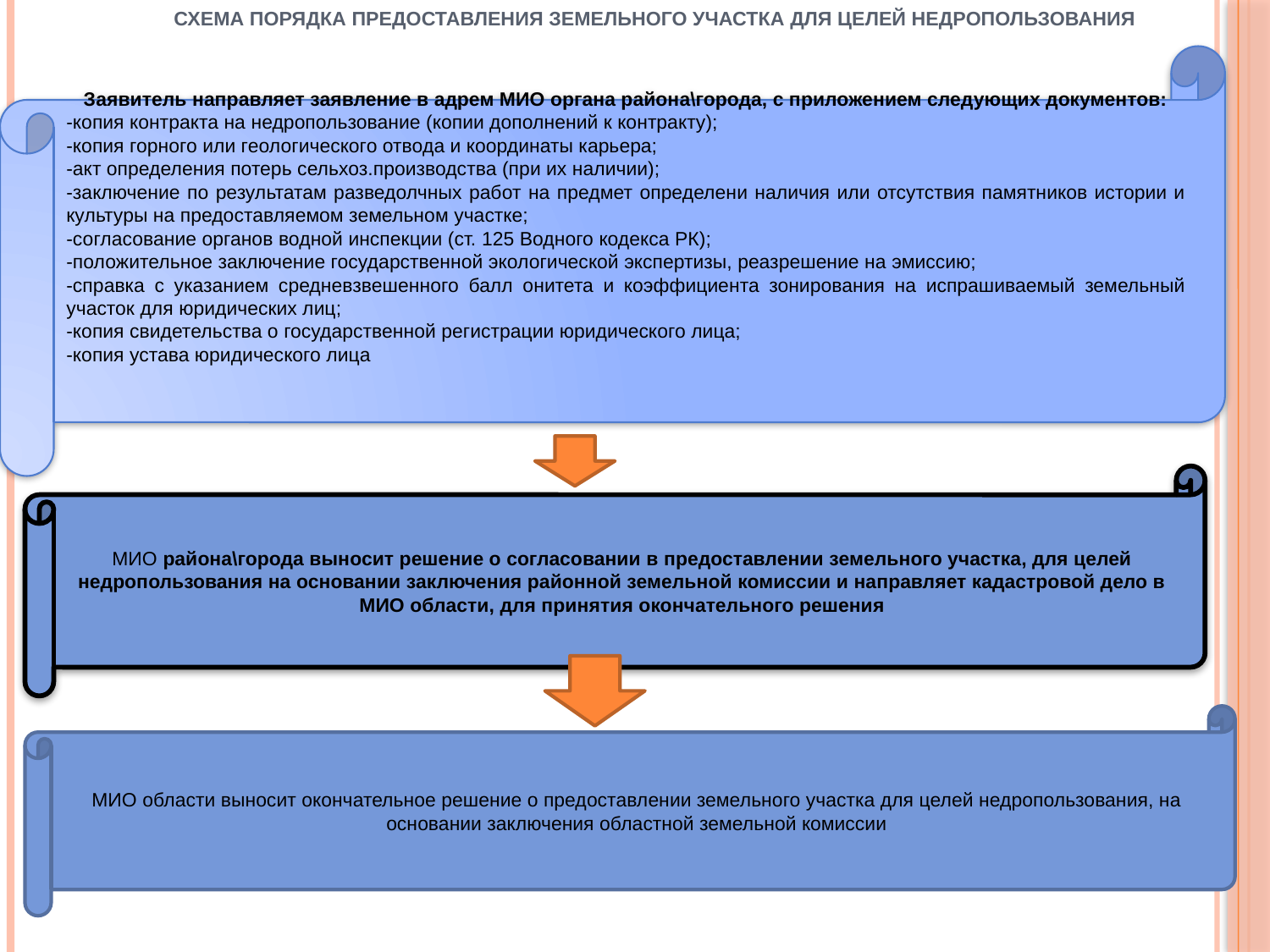

# Схема порядка предоставления земельного участка для целей недропользования
Заявитель направляет заявление в адрем МИО органа района\города, с приложением следующих документов:
-копия контракта на недропользование (копии дополнений к контракту);
-копия горного или геологического отвода и координаты карьера;
-акт определения потерь сельхоз.производства (при их наличии);
-заключение по результатам разведолчных работ на предмет определени наличия или отсутствия памятников истории и культуры на предоставляемом земельном участке;
-согласование органов водной инспекции (ст. 125 Водного кодекса РК);
-положительное заключение государственной экологической экспертизы, реазрешение на эмиссию;
-справка с указанием средневзвешенного балл онитета и коэффициента зонирования на испрашиваемый земельный участок для юридических лиц;
-копия свидетельства о государственной регистрации юридического лица;
-копия устава юридического лица

МИО района\города выносит решение о согласовании в предоставлении земельного участка, для целей недропользования на основании заключения районной земельной комиссии и направляет кадастровой дело в МИО области, для принятия окончательного решения

МИО области выносит окончательное решение о предоставлении земельного участка для целей недропользования, на основании заключения областной земельной комиссии